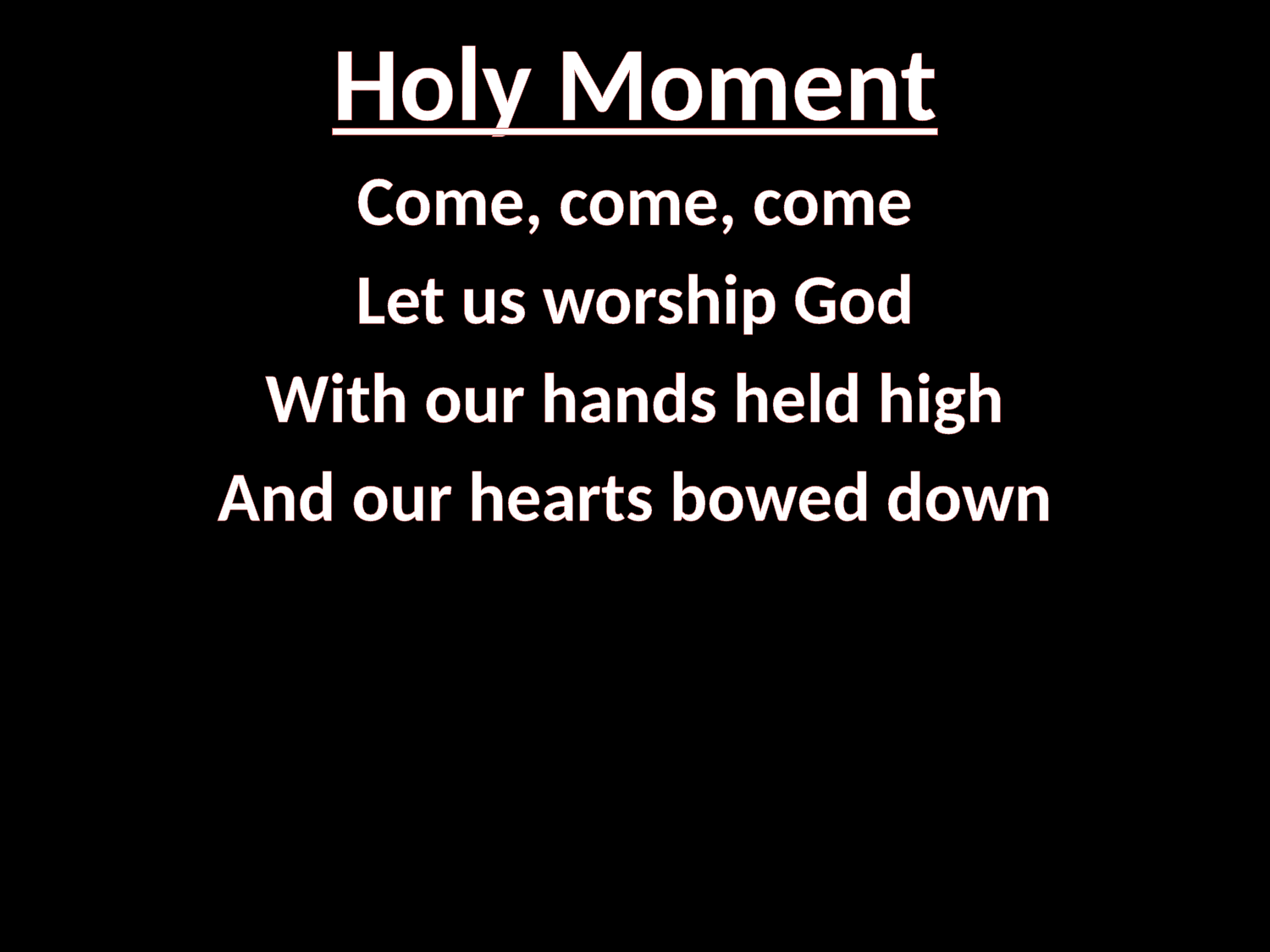

# Holy Moment
Come, come, come
Let us worship God
With our hands held high
And our hearts bowed down